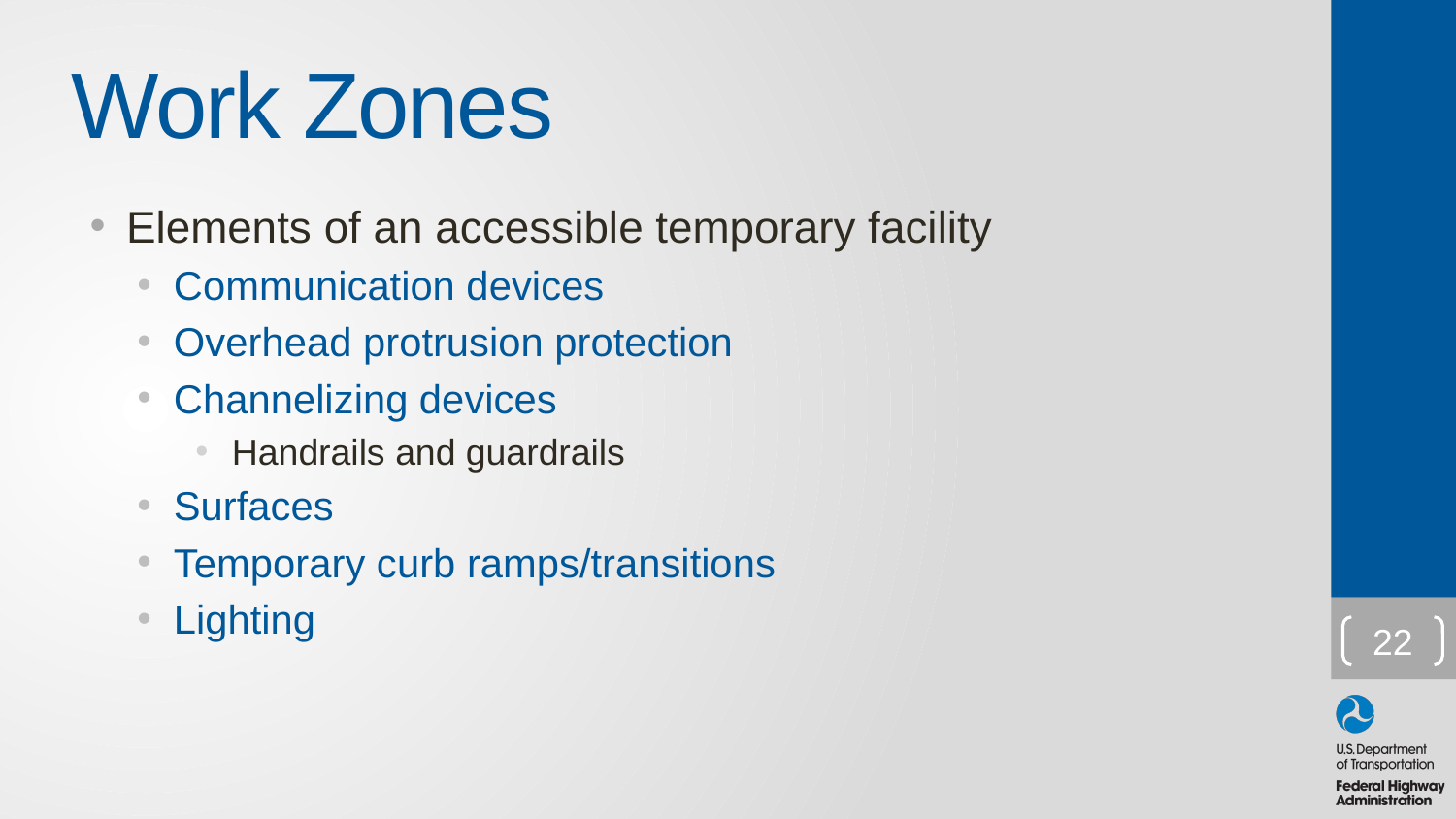

# Work Zones
Elements of an accessible temporary facility
Communication devices
Overhead protrusion protection
Channelizing devices
Handrails and guardrails
Surfaces
Temporary curb ramps/transitions
Lighting
22